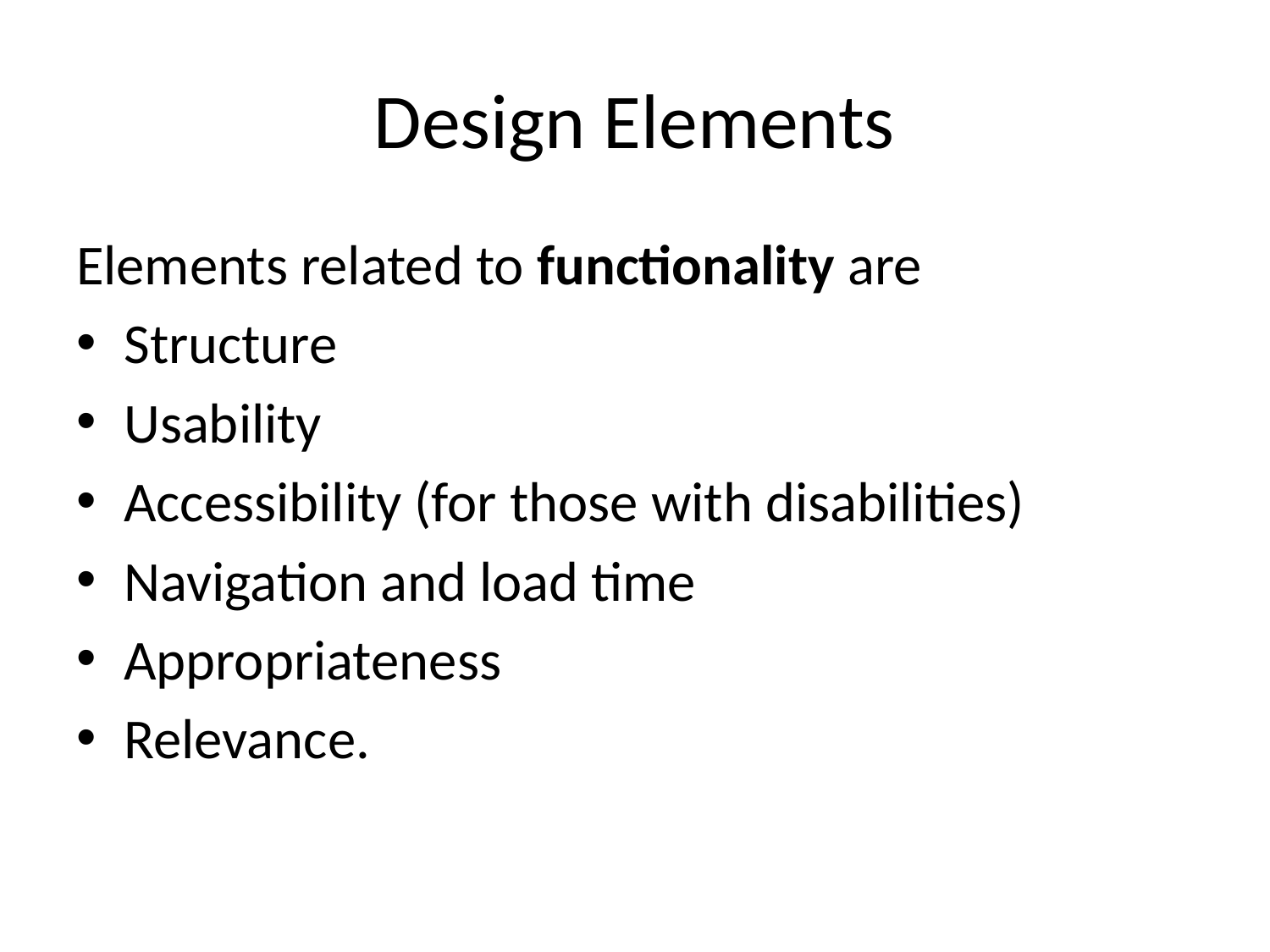

# Design Elements
Elements related to functionality are
Structure
Usability
Accessibility (for those with disabilities)
Navigation and load time
Appropriateness
Relevance.